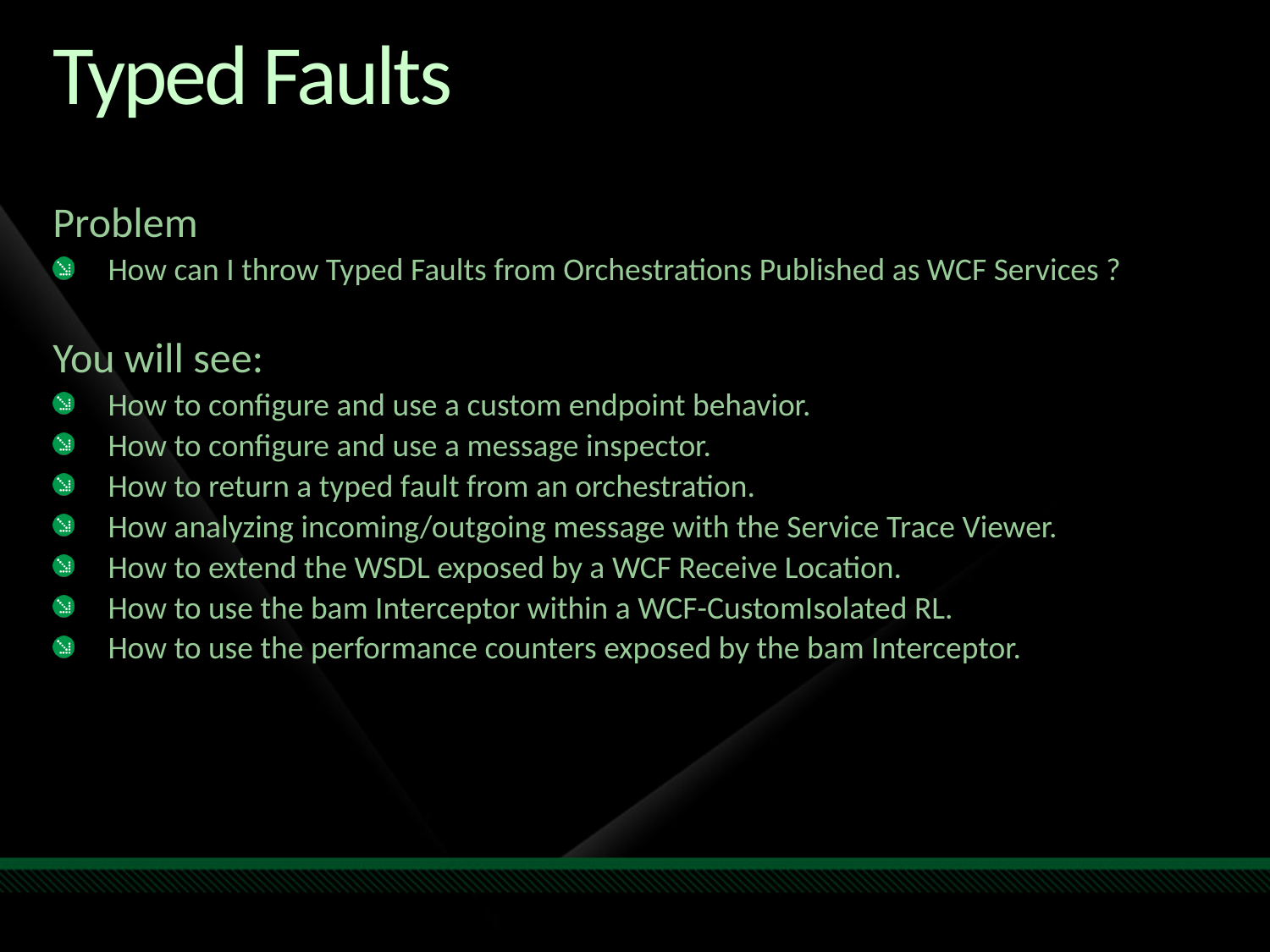

# Typed Faults
Problem
How can I throw Typed Faults from Orchestrations Published as WCF Services ?

You will see:
How to configure and use a custom endpoint behavior.
How to configure and use a message inspector.
How to return a typed fault from an orchestration.
How analyzing incoming/outgoing message with the Service Trace Viewer.
How to extend the WSDL exposed by a WCF Receive Location.
How to use the bam Interceptor within a WCF-CustomIsolated RL.
How to use the performance counters exposed by the bam Interceptor.